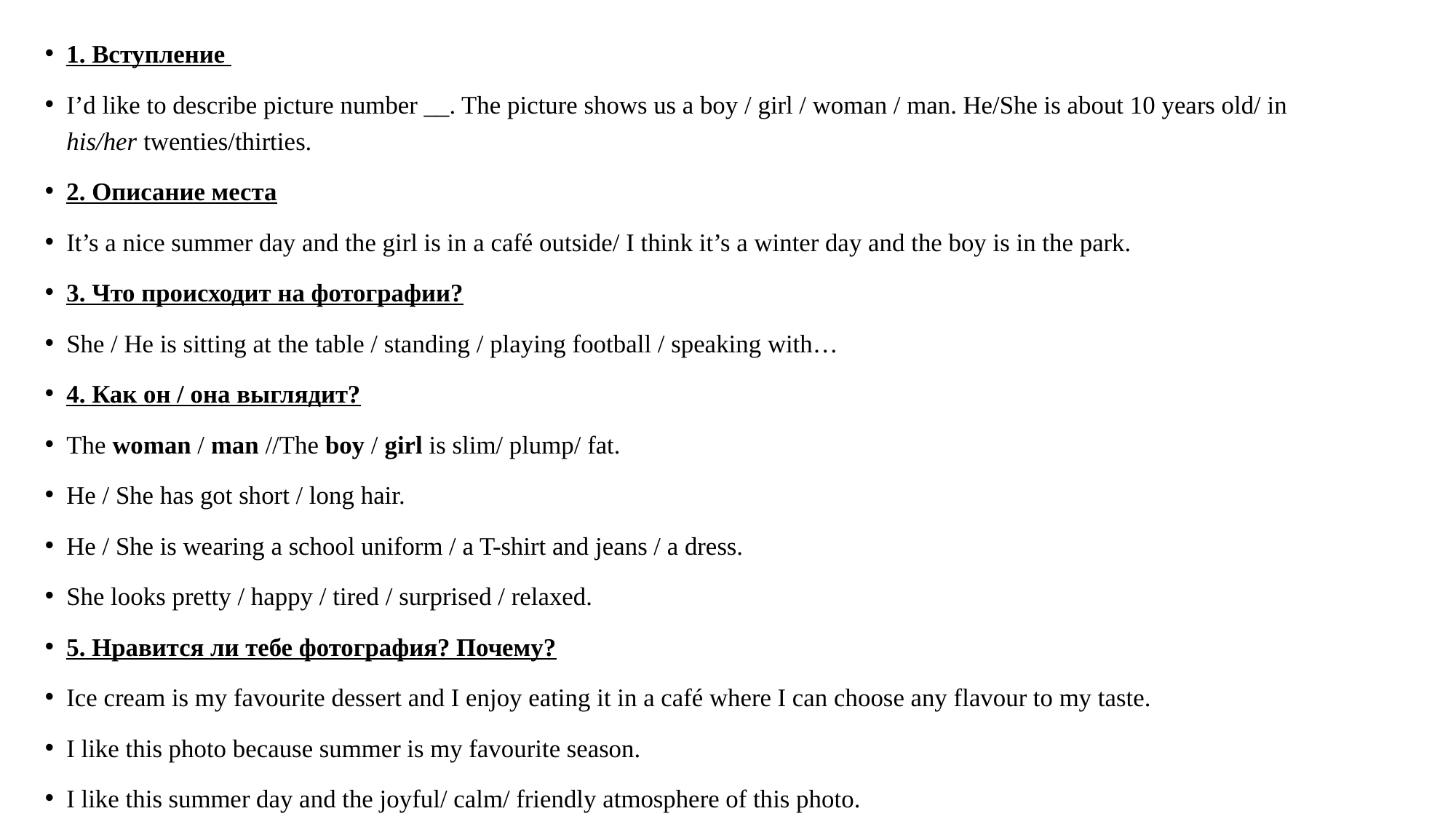

1. Вступление
I’d like to describe picture number __. The picture shows us a boy / girl / woman / man. He/She is about 10 years old/ in his/her twenties/thirties.
2. Описание места
It’s a nice summer day and the girl is in a café outside/ I think it’s a winter day and the boy is in the park.
3. Что происходит на фотографии?
She / He is sitting at the table / standing / playing football / speaking with…
4. Как он / она выглядит?
The woman / man //The boy / girl is slim/ plump/ fat.
He / She has got short / long hair.
He / She is wearing a school uniform / a T-shirt and jeans / a dress.
She looks pretty / happy / tired / surprised / relaxed.
5. Нравится ли тебе фотография? Почему?
Ice cream is my favourite dessert and I enjoy eating it in a café where I can choose any flavour to my taste.
I like this photo because summer is my favourite season.
I like this summer day and the joyful/ calm/ friendly atmosphere of this photo.